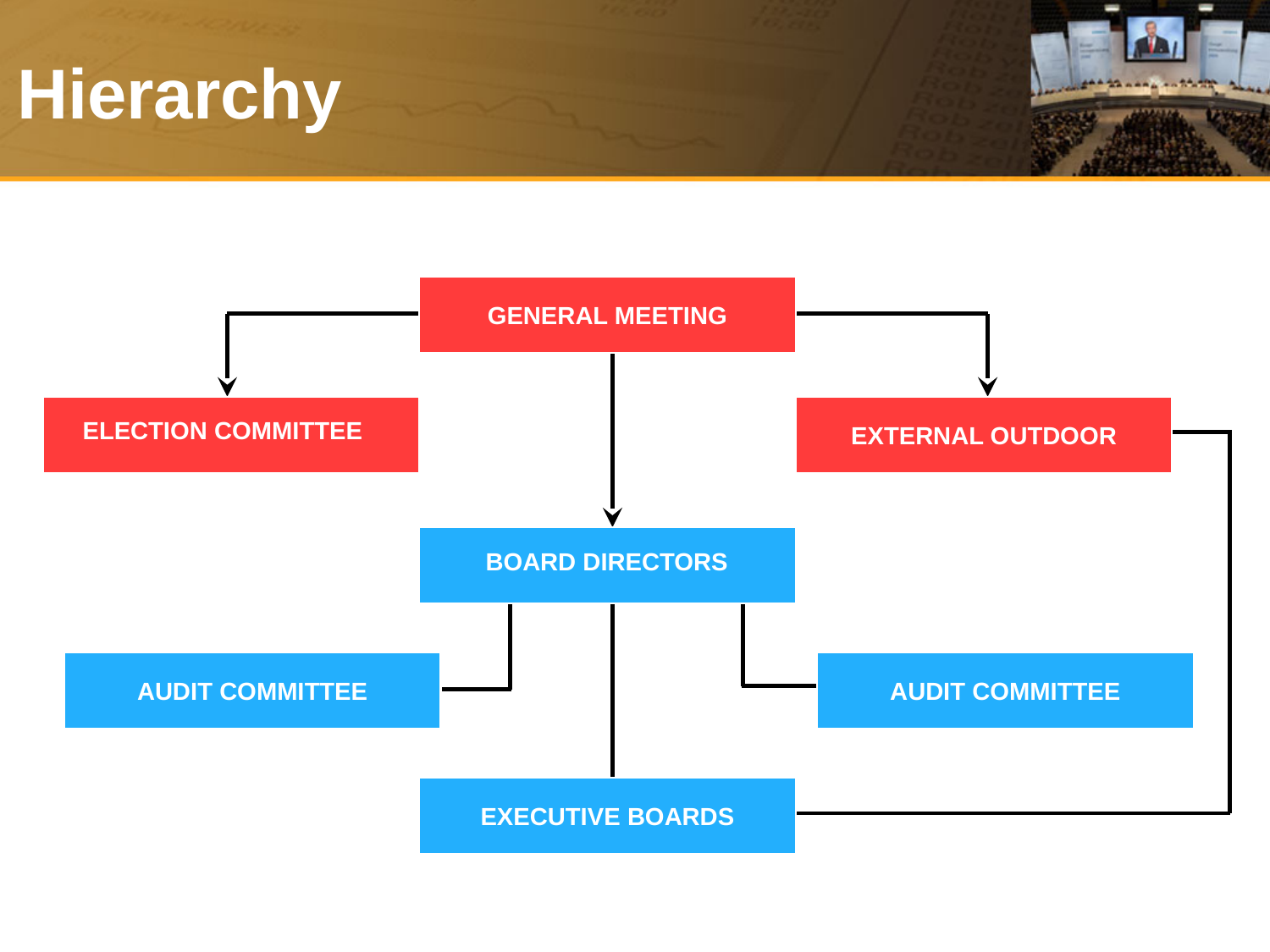

Hierarchy

GENERAL MEETING
ELECTION COMMITTEE
EXTERNAL OUTDOOR
BOARD DIRECTORS
AUDIT COMMITTEE
AUDIT COMMITTEE
EXECUTIVE BOARDS